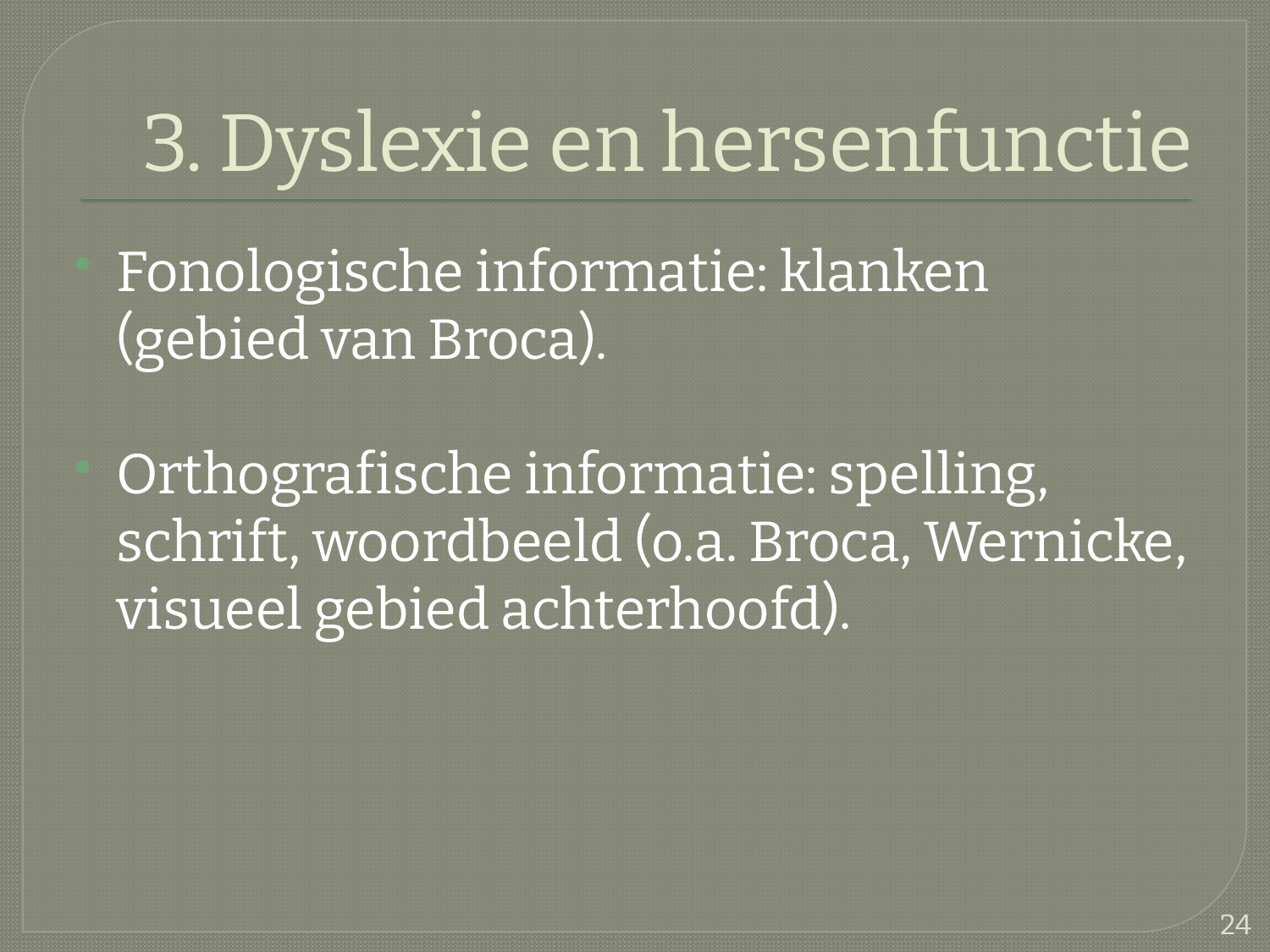

# 3. Dyslexie en hersenfunctie
Fonologische informatie: klanken (gebied van Broca).

Orthografische informatie: spelling, schrift, woordbeeld (o.a. Broca, Wernicke, visueel gebied achterhoofd).
24